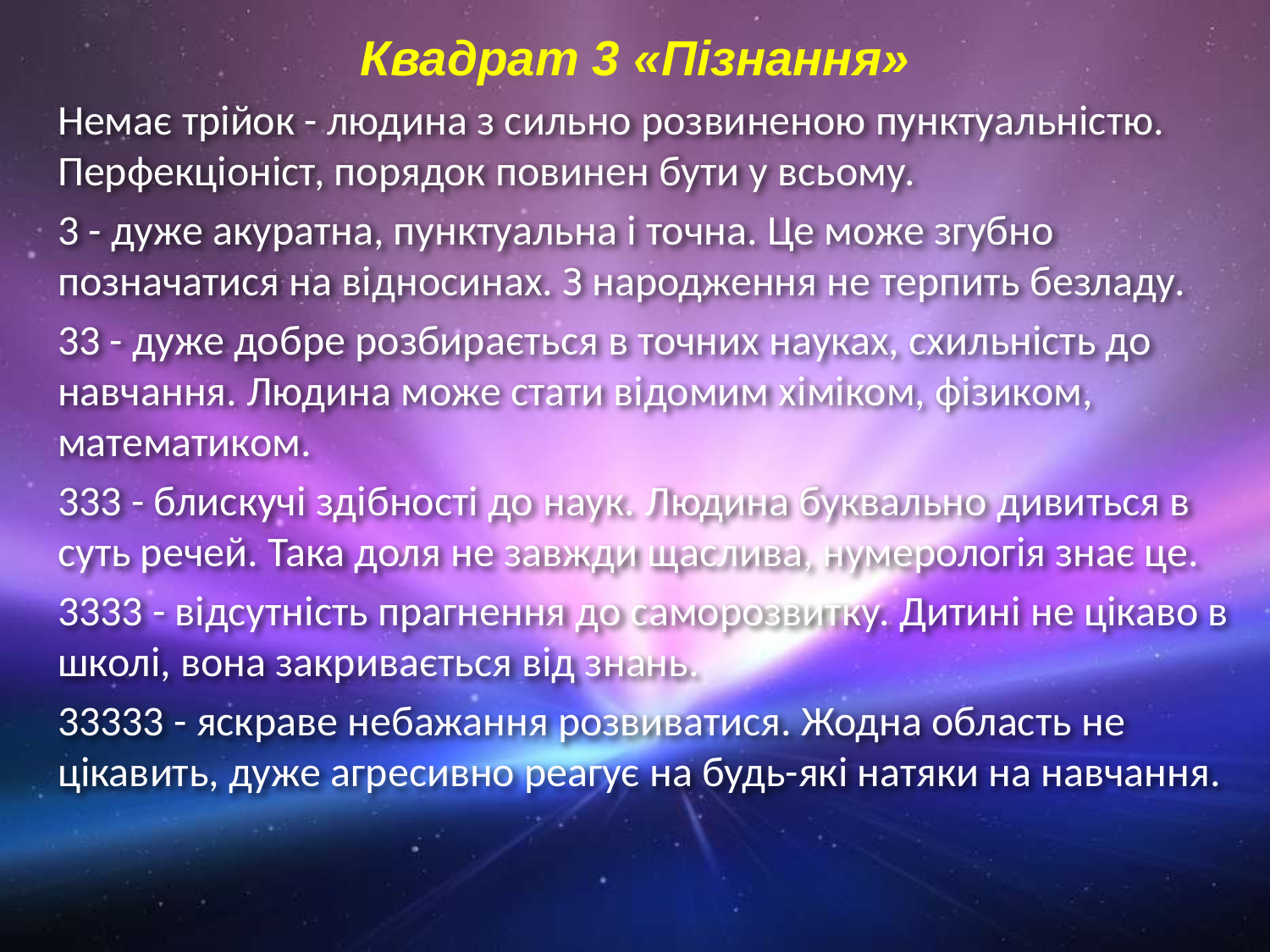

# Квадрат 3 «Пізнання»
Немає трійок - людина з сильно розвиненою пунктуальністю. Перфекціоніст, порядок повинен бути у всьому.
3 - дуже акуратна, пунктуальна і точна. Це може згубно позначатися на відносинах. З народження не терпить безладу.
33 - дуже добре розбирається в точних науках, схильність до навчання. Людина може стати відомим хіміком, фізиком, математиком.
333 - блискучі здібності до наук. Людина буквально дивиться в суть речей. Така доля не завжди щаслива, нумерологія знає це.
3333 - відсутність прагнення до саморозвитку. Дитині не цікаво в школі, вона закривається від знань.
33333 - яскраве небажання розвиватися. Жодна область не цікавить, дуже агресивно реагує на будь-які натяки на навчання.